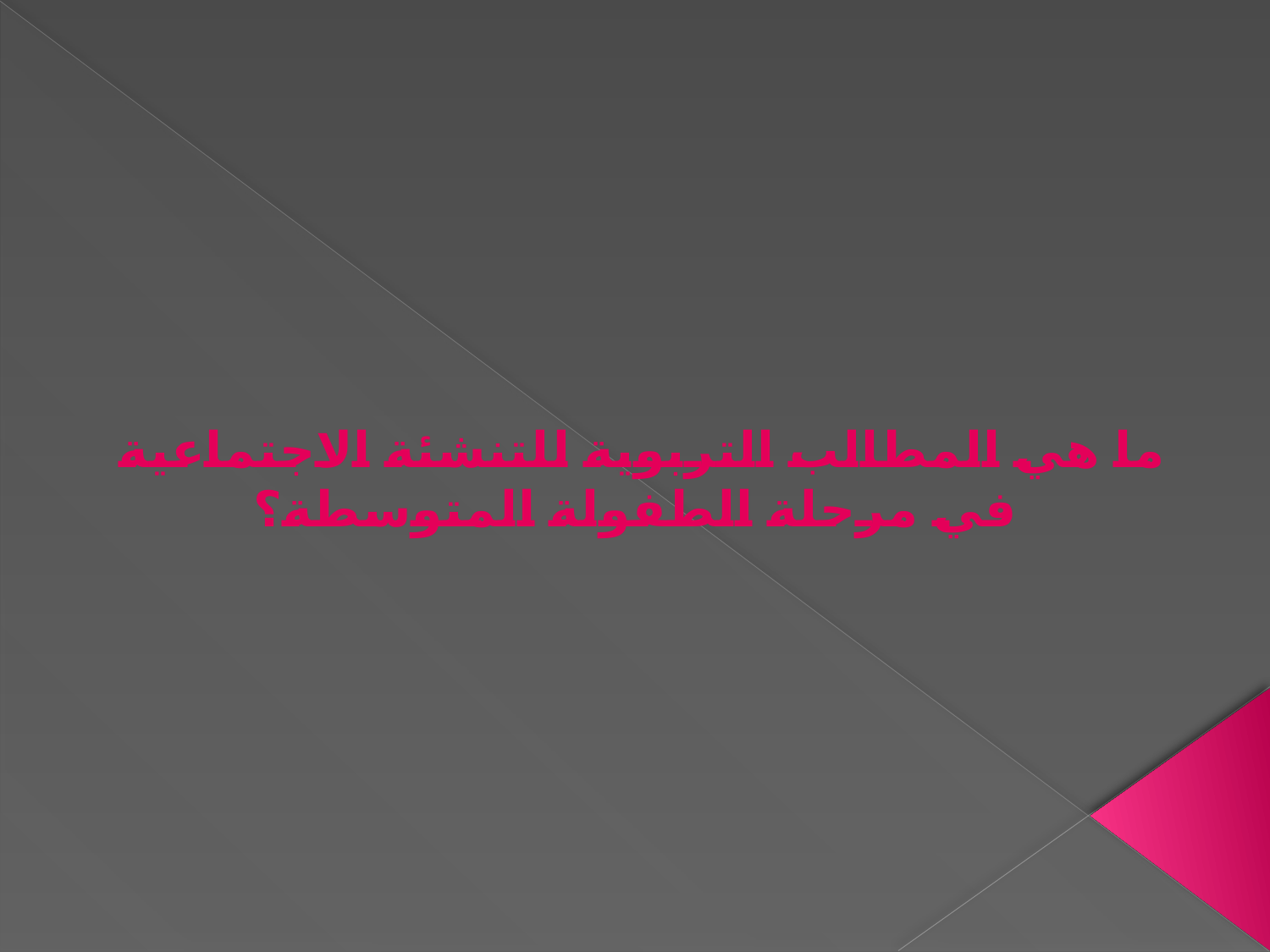

ما هي المطالب التربوية للتنشئة الاجتماعية
في مرحلة الطفولة المتوسطة؟